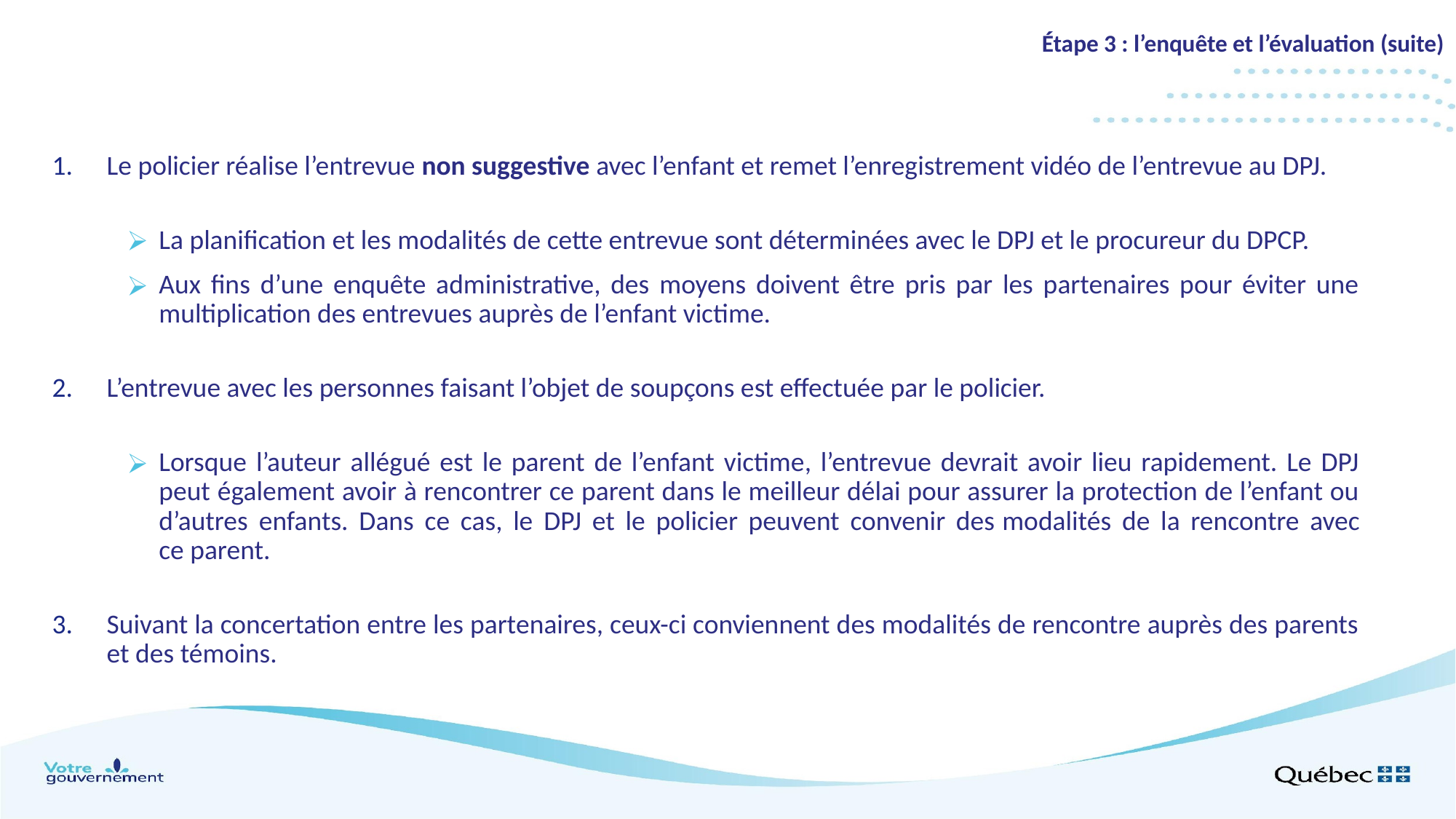

Étape 3 : l’enquête et l’évaluation (suite)
Le policier réalise l’entrevue non suggestive avec l’enfant et remet l’enregistrement vidéo de l’entrevue au DPJ.

La planification et les modalités de cette entrevue sont déterminées avec le DPJ et le procureur du DPCP.
Aux fins d’une enquête administrative, des moyens doivent être pris par les partenaires pour éviter une multiplication des entrevues auprès de l’enfant victime.

L’entrevue avec les personnes faisant l’objet de soupçons est effectuée par le policier.

Lorsque l’auteur allégué est le parent de l’enfant victime, l’entrevue devrait avoir lieu rapidement. Le DPJ peut également avoir à rencontrer ce parent dans le meilleur délai pour assurer la protection de l’enfant ou d’autres enfants. Dans ce cas, le DPJ et le policier peuvent convenir des modalités de la rencontre avec ce parent.

Suivant la concertation entre les partenaires, ceux-ci conviennent des modalités de rencontre auprès des parents et des témoins.